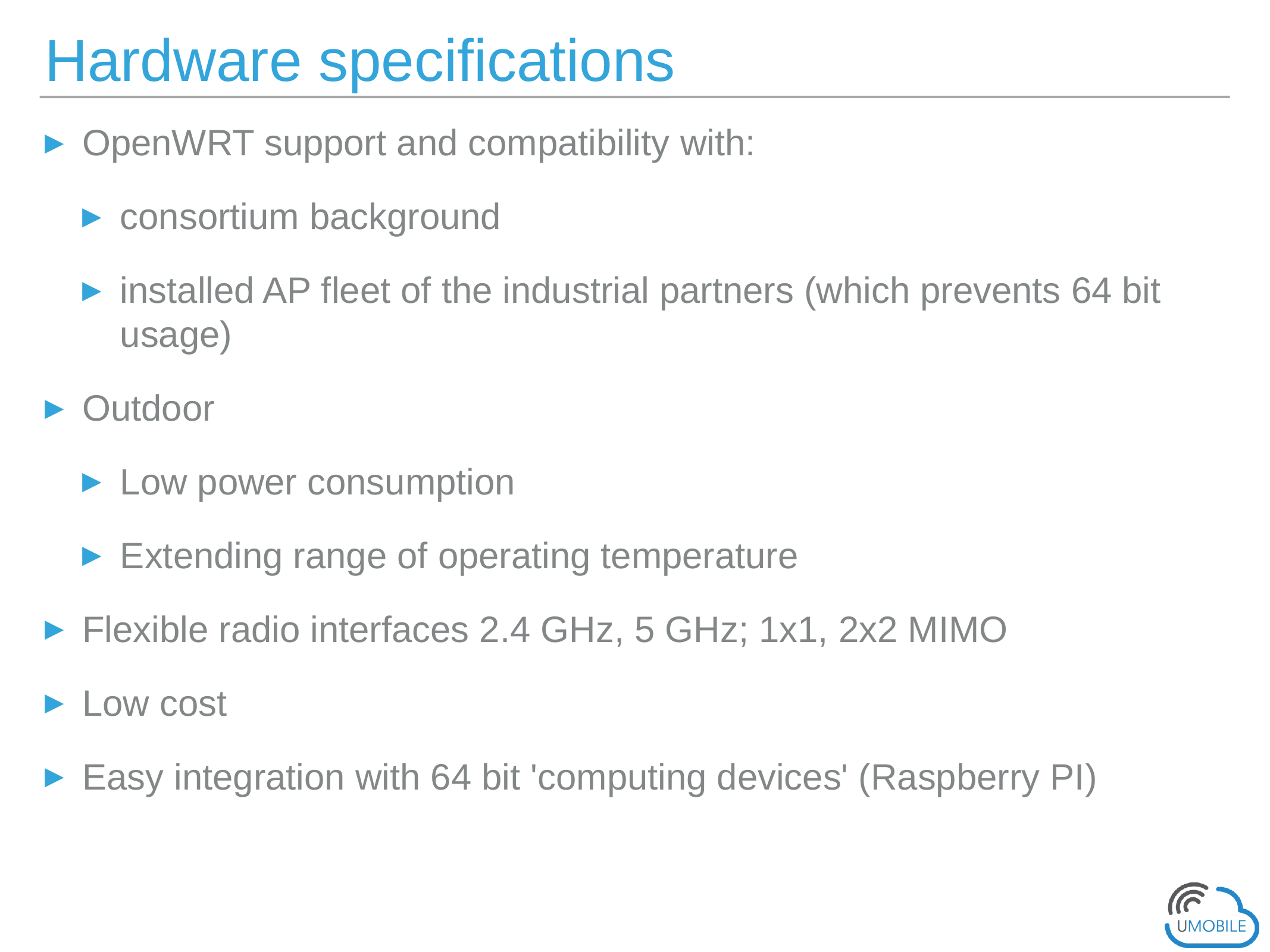

# Hardware specifications
21
OpenWRT support and compatibility with:
consortium background
installed AP fleet of the industrial partners (which prevents 64 bit usage)
Outdoor
Low power consumption
Extending range of operating temperature
Flexible radio interfaces 2.4 GHz, 5 GHz; 1x1, 2x2 MIMO
Low cost
Easy integration with 64 bit 'computing devices' (Raspberry PI)